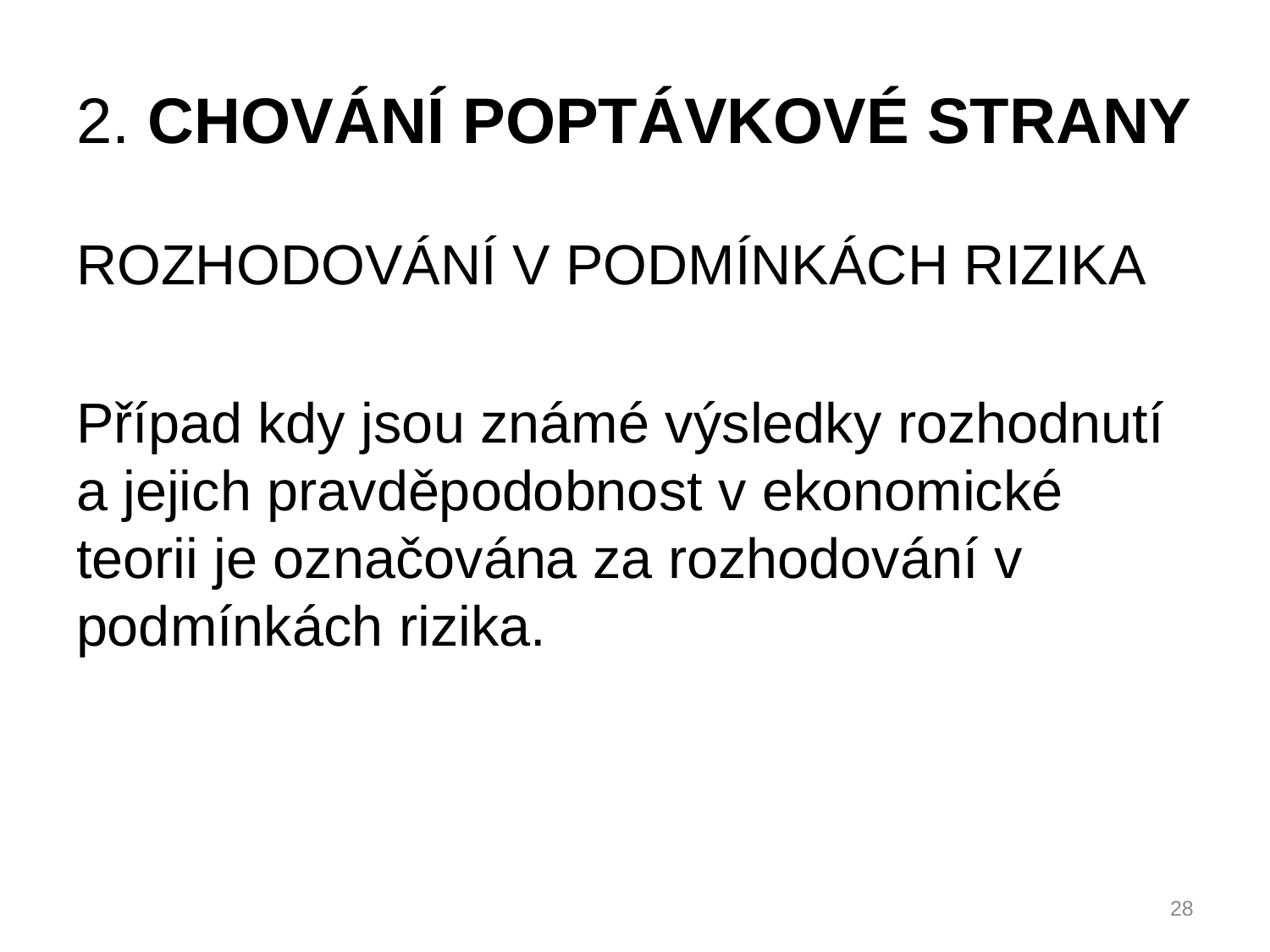

# 2. chování poptávkové strany
ROZHODOVÁNÍ V PODMÍNKÁCH RIZIKA

Případ kdy jsou známé výsledky rozhodnutí a jejich pravděpodobnost v ekonomické teorii je označována za rozhodování v podmínkách rizika.

28